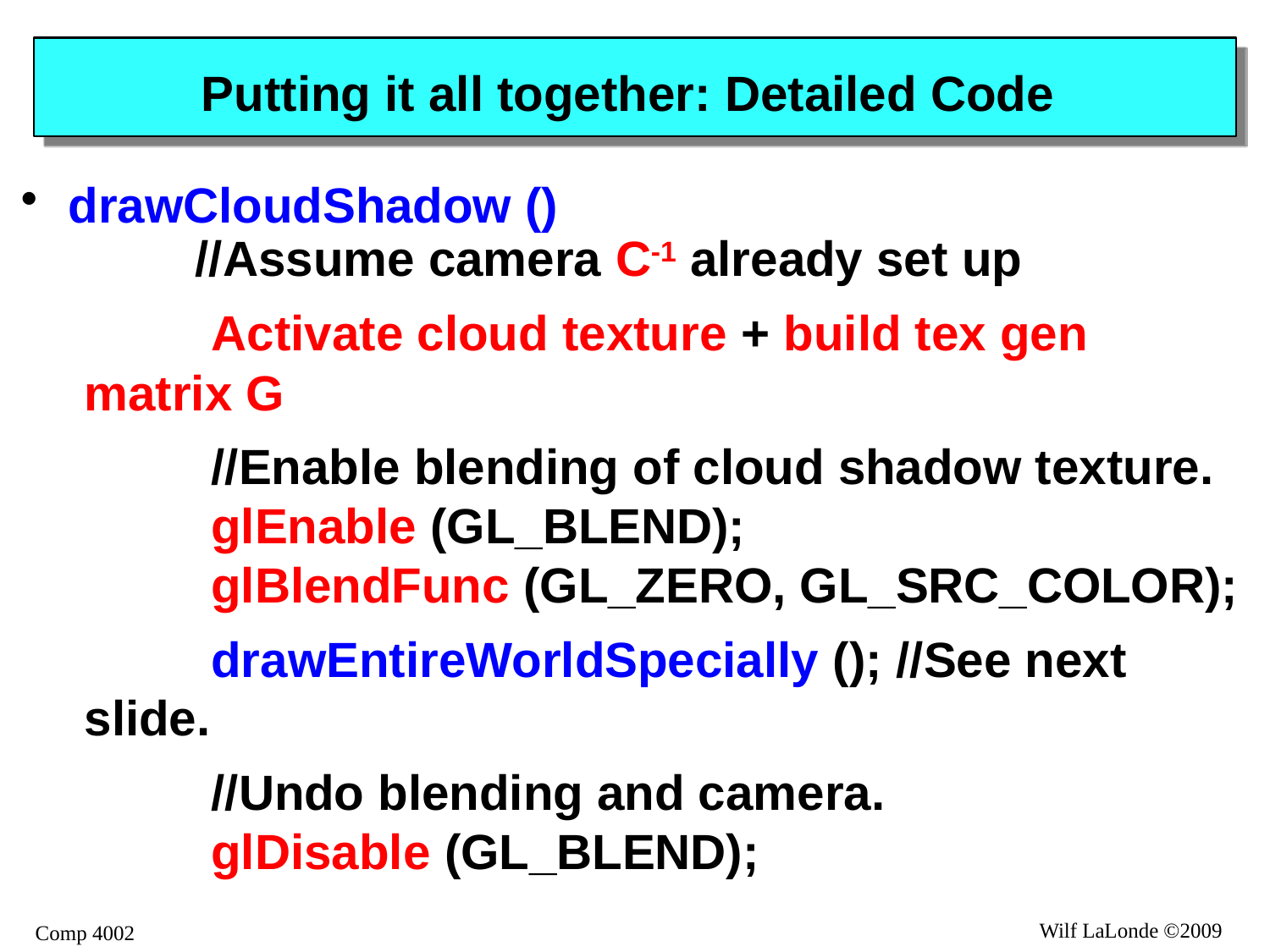

# Putting it all together: Detailed Code
drawCloudShadow ()
	//Assume camera C-1 already set up
	Activate cloud texture + build tex gen matrix G
	//Enable blending of cloud shadow texture.
	glEnable (GL_BLEND);
	glBlendFunc (GL_ZERO, GL_SRC_COLOR);
	drawEntireWorldSpecially (); //See next slide.
	//Undo blending and camera.
	glDisable (GL_BLEND);